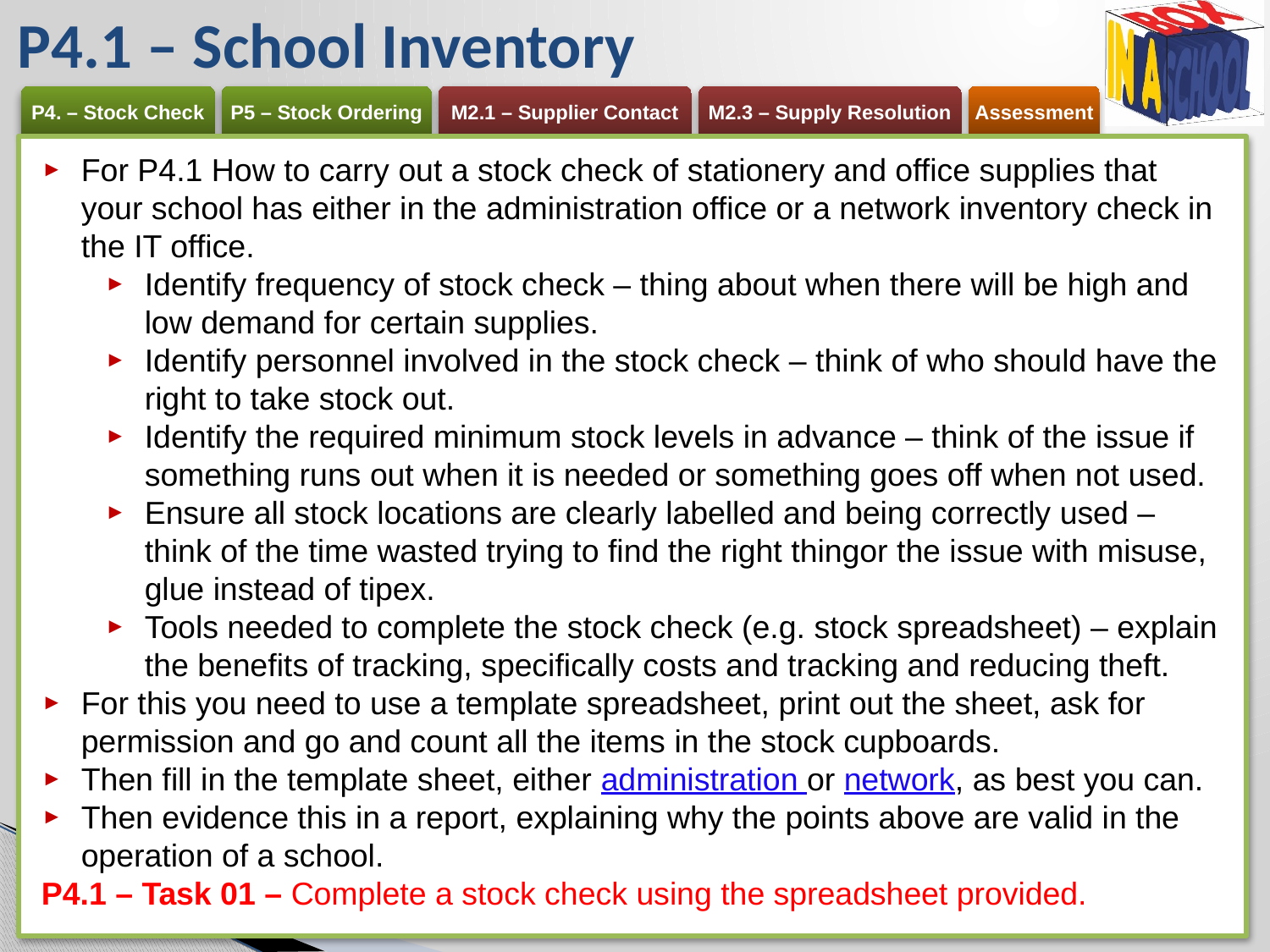

# P4.1 – School Inventory
For P4.1 How to carry out a stock check of stationery and office supplies that your school has either in the administration office or a network inventory check in the IT office.
Identify frequency of stock check – thing about when there will be high and low demand for certain supplies.
Identify personnel involved in the stock check – think of who should have the right to take stock out.
Identify the required minimum stock levels in advance – think of the issue if something runs out when it is needed or something goes off when not used.
Ensure all stock locations are clearly labelled and being correctly used – think of the time wasted trying to find the right thingor the issue with misuse, glue instead of tipex.
Tools needed to complete the stock check (e.g. stock spreadsheet) – explain the benefits of tracking, specifically costs and tracking and reducing theft.
For this you need to use a template spreadsheet, print out the sheet, ask for permission and go and count all the items in the stock cupboards.
Then fill in the template sheet, either administration or network, as best you can.
Then evidence this in a report, explaining why the points above are valid in the operation of a school.
P4.1 – Task 01 – Complete a stock check using the spreadsheet provided.